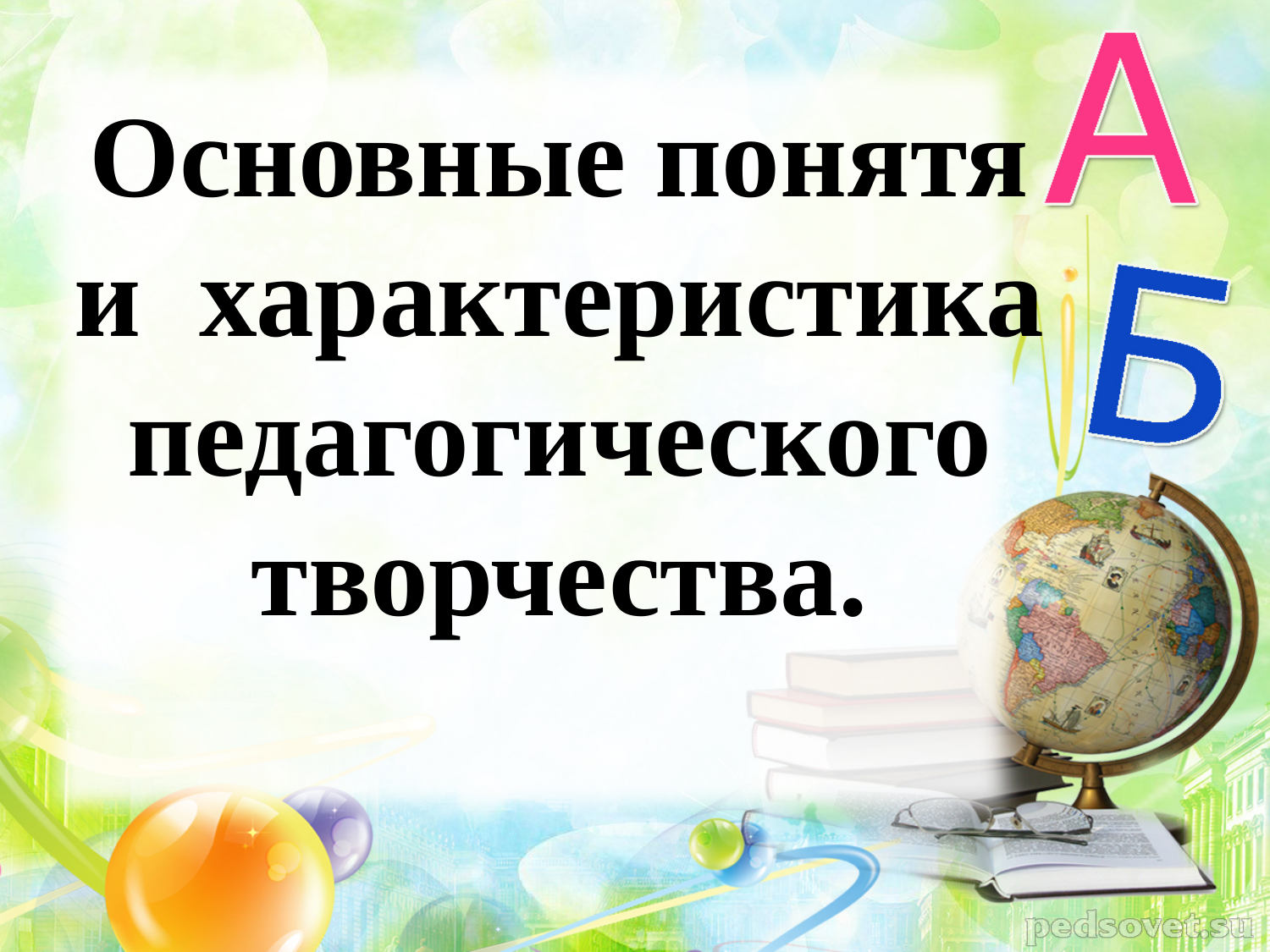

# Основные понятя и  характеристика педагогического творчества.